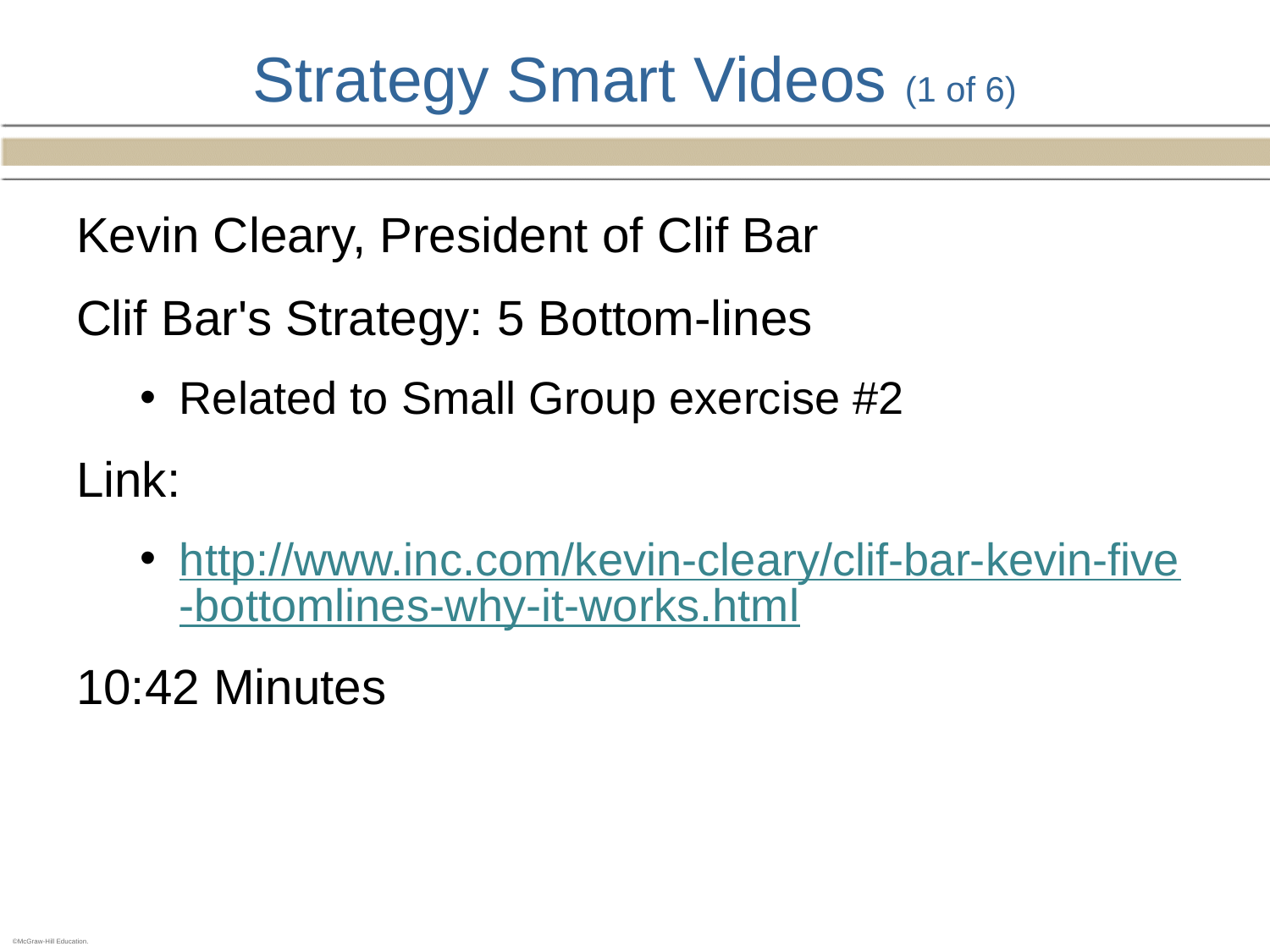

# Strategy Smart Videos (1 of 6)
Kevin Cleary, President of Clif Bar
Clif Bar's Strategy: 5 Bottom-lines
Related to Small Group exercise #2
Link:
http://www.inc.com/kevin-cleary/clif-bar-kevin-five-bottomlines-why-it-works.html
10:42 Minutes